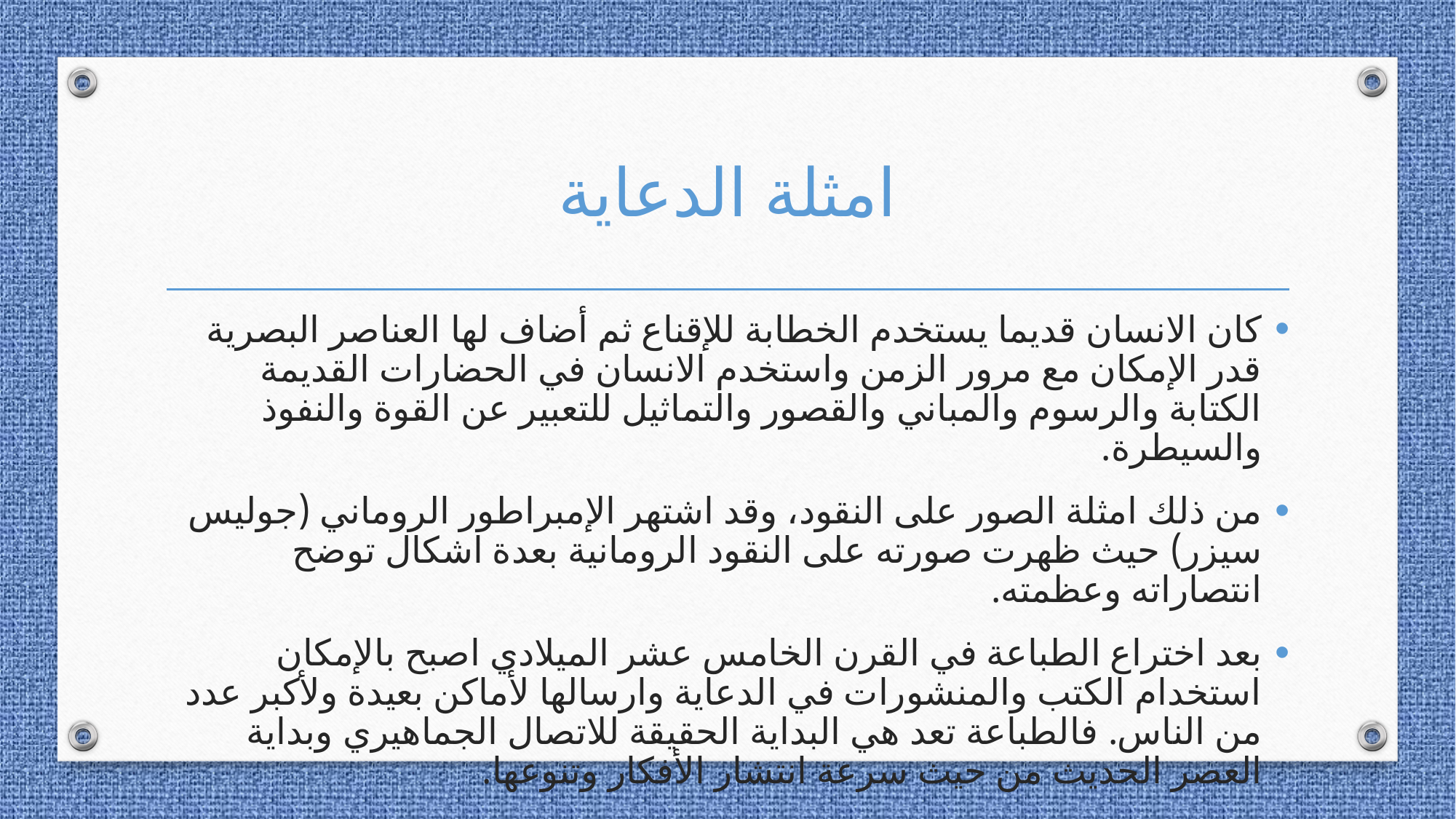

# امثلة الدعاية
كان الانسان قديما يستخدم الخطابة للإقناع ثم أضاف لها العناصر البصرية قدر الإمكان مع مرور الزمن واستخدم الانسان في الحضارات القديمة الكتابة والرسوم والمباني والقصور والتماثيل للتعبير عن القوة والنفوذ والسيطرة.
من ذلك امثلة الصور على النقود، وقد اشتهر الإمبراطور الروماني (جوليس سيزر) حيث ظهرت صورته على النقود الرومانية بعدة اشكال توضح انتصاراته وعظمته.
بعد اختراع الطباعة في القرن الخامس عشر الميلادي اصبح بالإمكان استخدام الكتب والمنشورات في الدعاية وارسالها لأماكن بعيدة ولأكبر عدد من الناس. فالطباعة تعد هي البداية الحقيقة للاتصال الجماهيري وبداية العصر الحديث من حيث سرعة انتشار الأفكار وتنوعها.